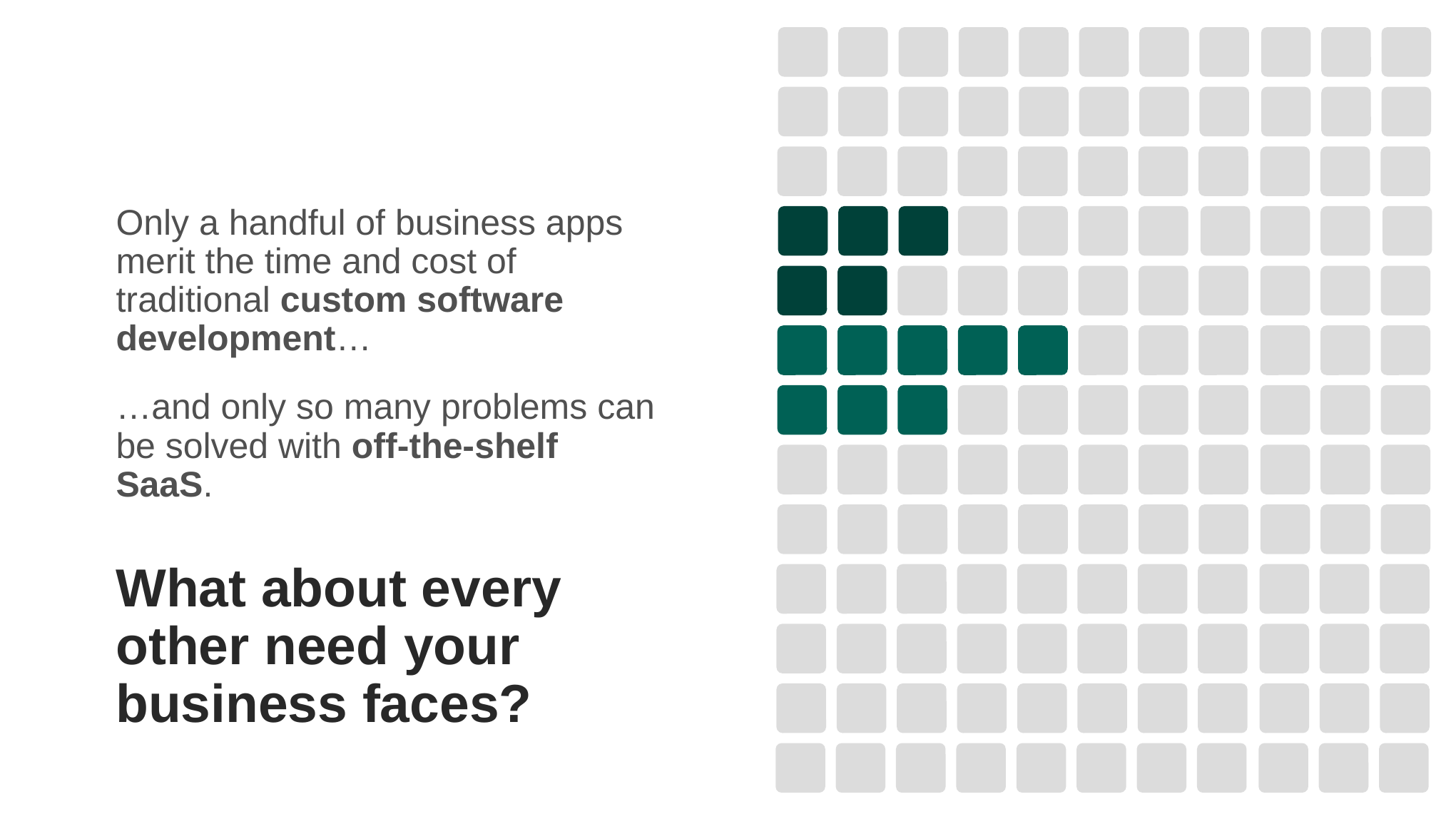

Only a handful of business apps merit the time and cost of traditional custom software development…
…and only so many problems can be solved with off-the-shelf SaaS.

What about every other need your business faces?